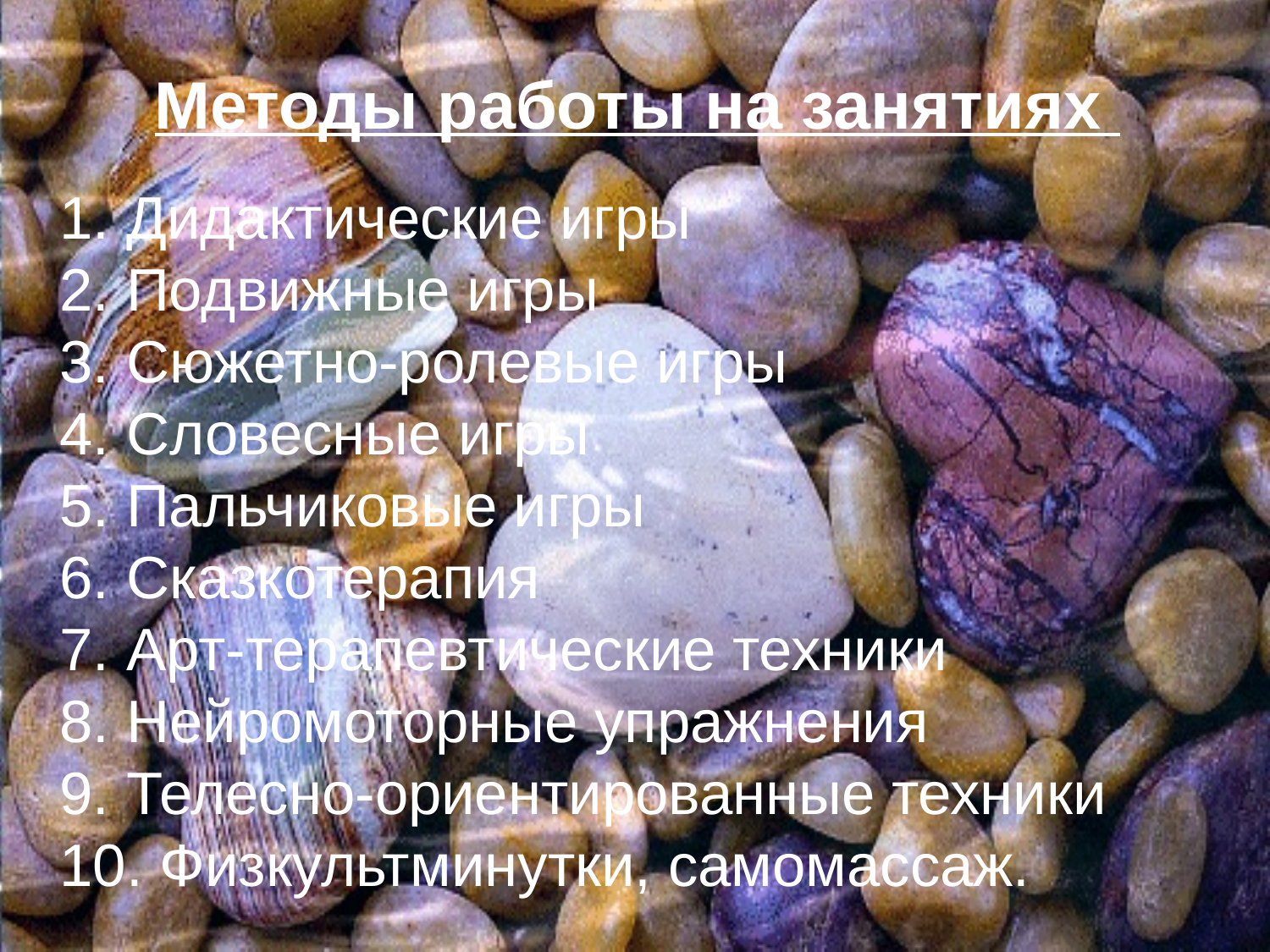

Методы работы на занятиях

1. Дидактические игры
2. Подвижные игры
3. Сюжетно-ролевые игры
4. Словесные игры
5. Пальчиковые игры
6. Сказкотерапия
7. Арт-терапевтические техники
8. Нейромоторные упражнения
9. Телесно-ориентированные техники
10. Физкультминутки, самомассаж.
.